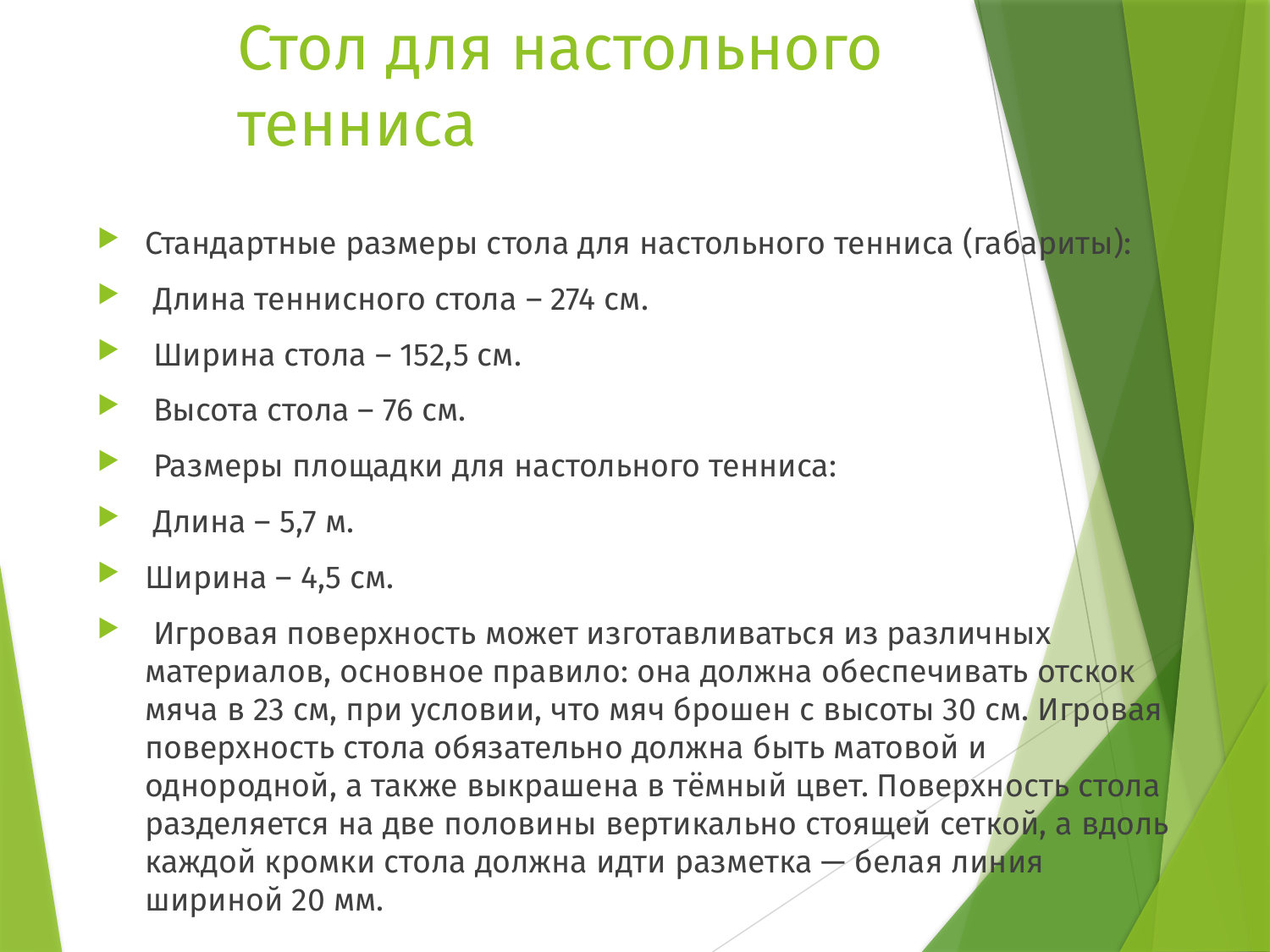

# Стол для настольного тенниса
Стандартные размеры стола для настольного тенниса (габариты):
 Длина теннисного стола – 274 см.
 Ширина стола – 152,5 см.
 Высота стола – 76 см.
 Размеры площадки для настольного тенниса:
 Длина – 5,7 м.
Ширина – 4,5 см.
 Игровая поверхность может изготавливаться из различных материалов, основное правило: она должна обеспечивать отскок мяча в 23 см, при условии, что мяч брошен с высоты 30 см. Игровая поверхность стола обязательно должна быть матовой и однородной, а также выкрашена в тёмный цвет. Поверхность стола разделяется на две половины вертикально стоящей сеткой, а вдоль каждой кромки стола должна идти разметка — белая линия шириной 20 мм.